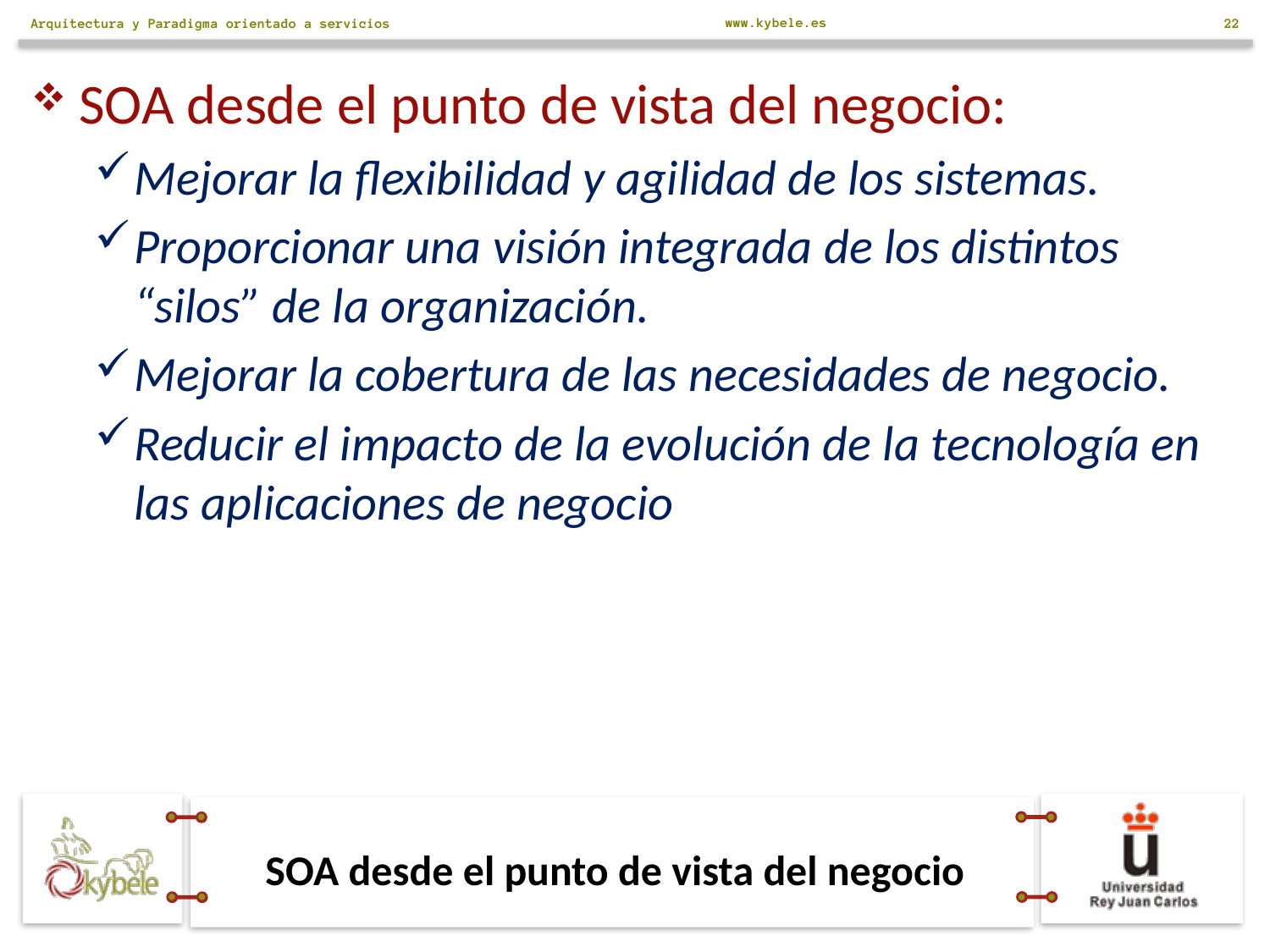

Arquitectura y Paradigma orientado a servicios
22
SOA desde el punto de vista del negocio:
Mejorar la flexibilidad y agilidad de los sistemas.
Proporcionar una visión integrada de los distintos “silos” de la organización.
Mejorar la cobertura de las necesidades de negocio.
Reducir el impacto de la evolución de la tecnología en las aplicaciones de negocio
# SOA desde el punto de vista del negocio